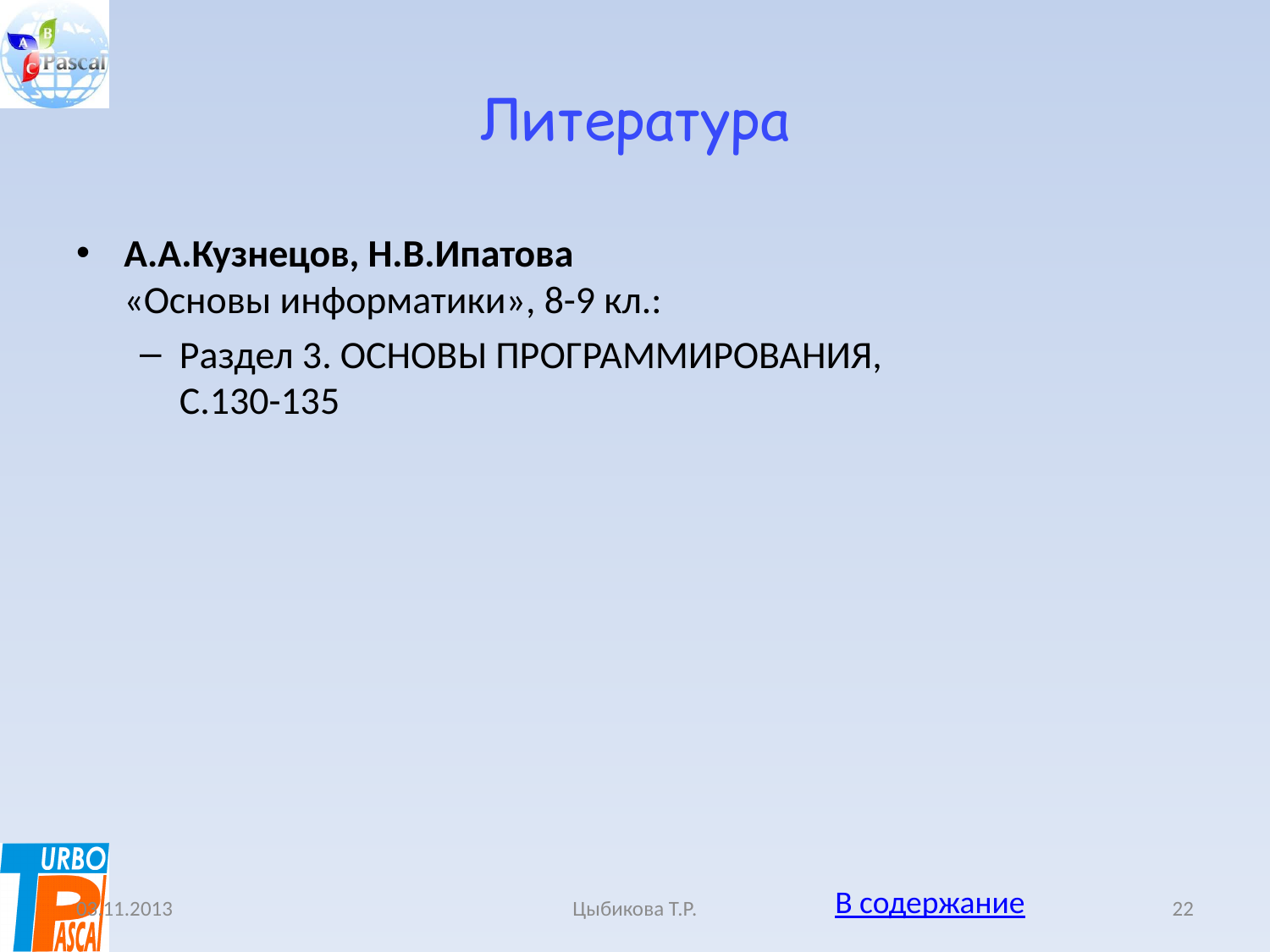

# Литература
А.А.Кузнецов, Н.В.Ипатова
«Основы информатики», 8-9 кл.:
Раздел 3. ОСНОВЫ ПРОГРАММИРОВАНИЯ,
С.130-135

В содержание
03.11.2013
Цыбикова Т.Р.
22